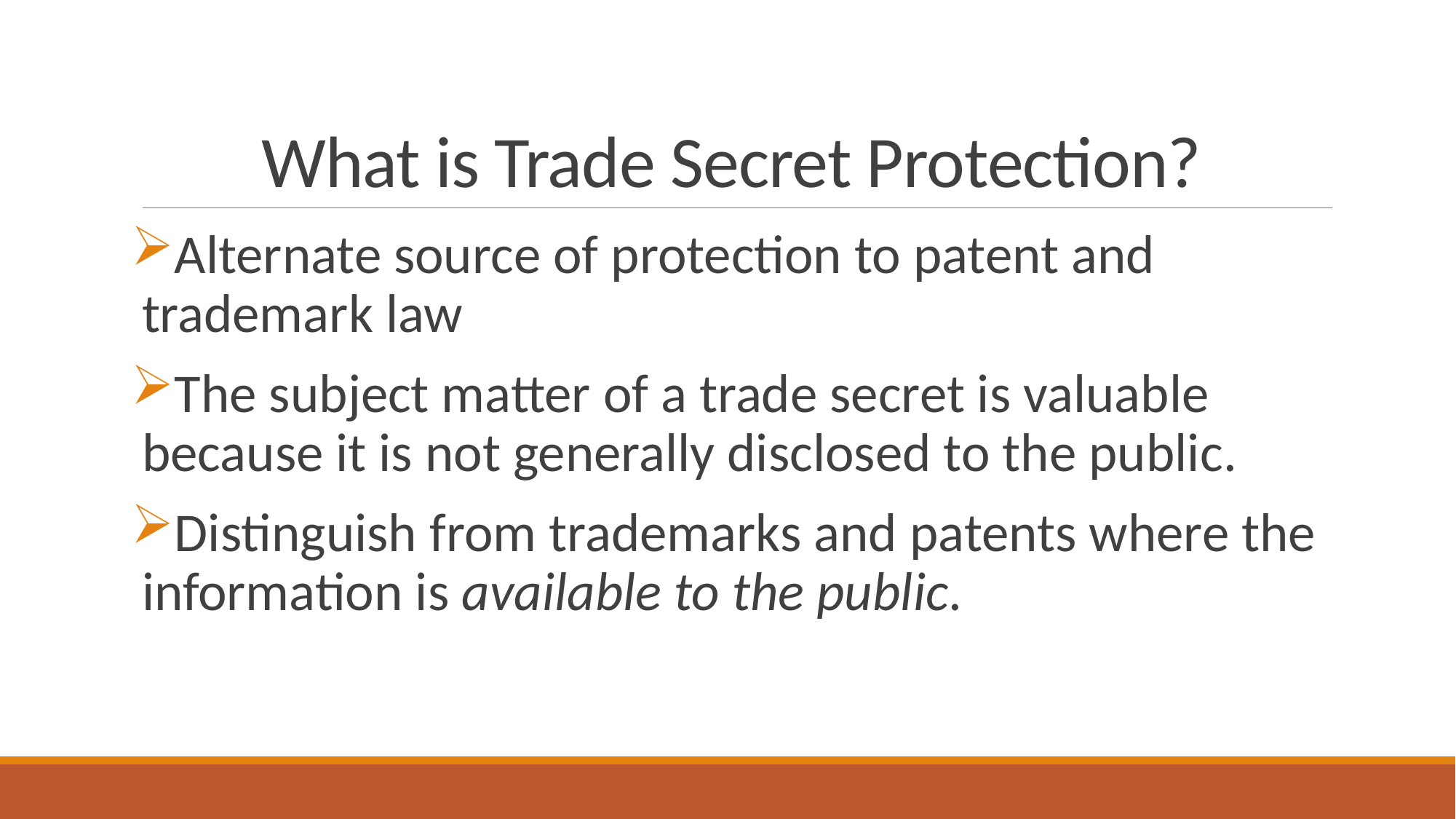

# What is Trade Secret Protection?
Alternate source of protection to patent and trademark law
The subject matter of a trade secret is valuable because it is not generally disclosed to the public.
Distinguish from trademarks and patents where the information is available to the public.